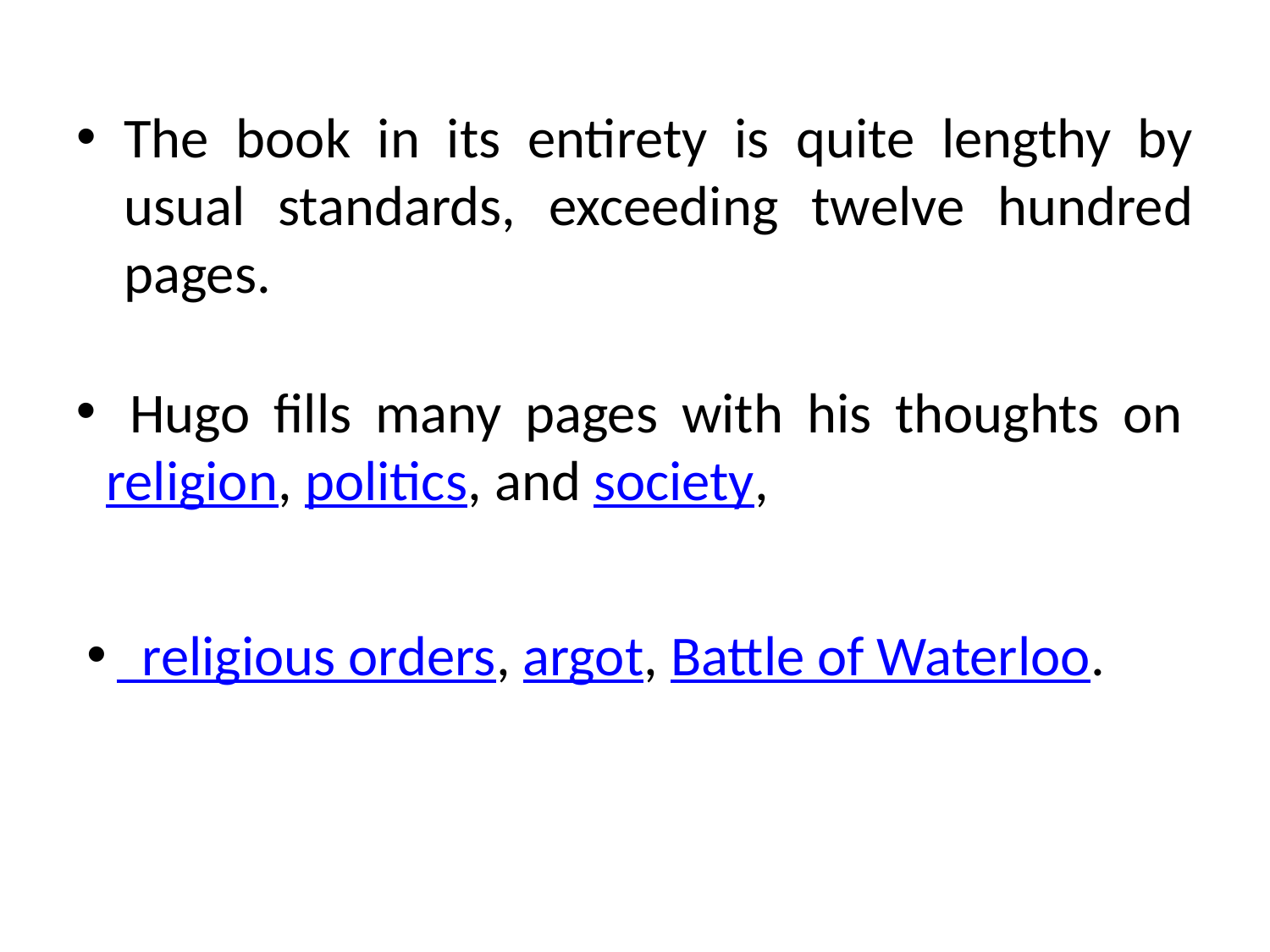

The book in its entirety is quite lengthy by usual standards, exceeding twelve hundred pages.
 Hugo fills many pages with his thoughts on religion, politics, and society,
  religious orders, argot, Battle of Waterloo.